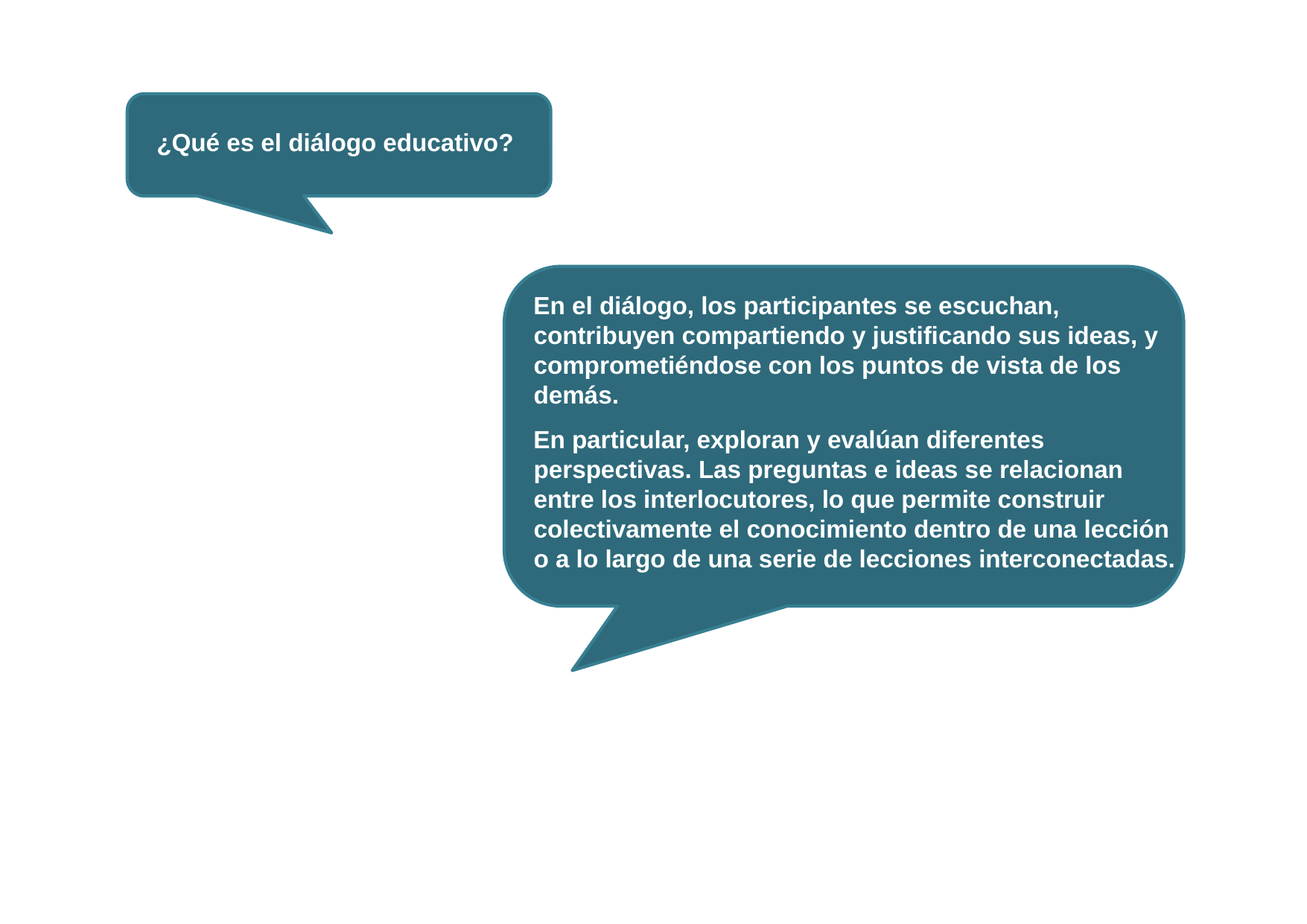

¿Qué es el diálogo educativo?

En el diálogo, los participantes se escuchan, contribuyen compartiendo y justificando sus ideas, y comprometiéndose con los puntos de vista de los demás.
En particular, exploran y evalúan diferentes perspectivas. Las preguntas e ideas se relacionan entre los interlocutores, lo que permite construir colectivamente el conocimiento dentro de una lección o a lo largo de una serie de lecciones interconectadas.